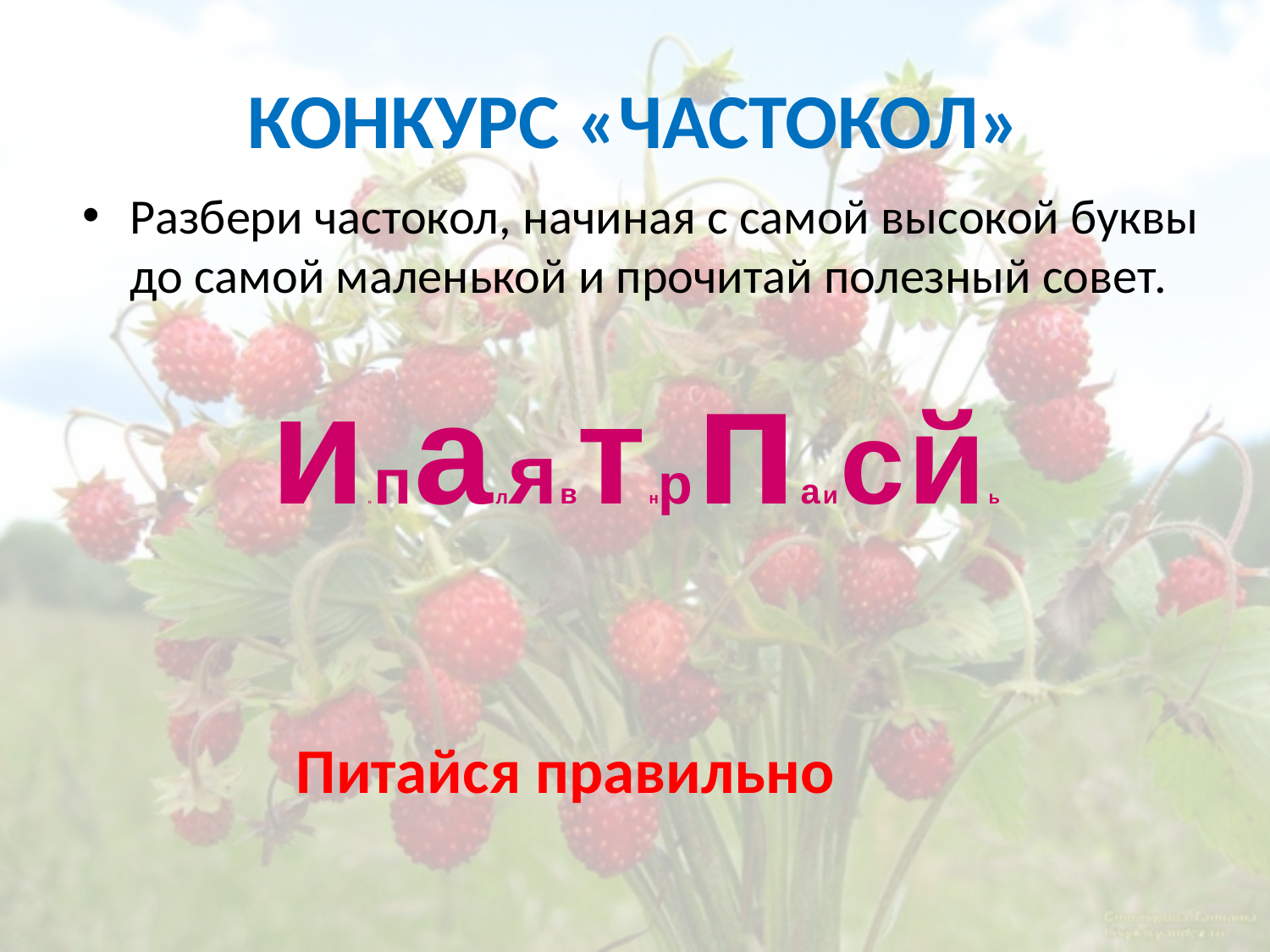

# КОНКУРС «ЧАСТОКОЛ»
Разбери частокол, начиная с самой высокой буквы до самой маленькой и прочитай полезный совет.

и о п а ля вт нр п а и с й ь
Питайся правильно